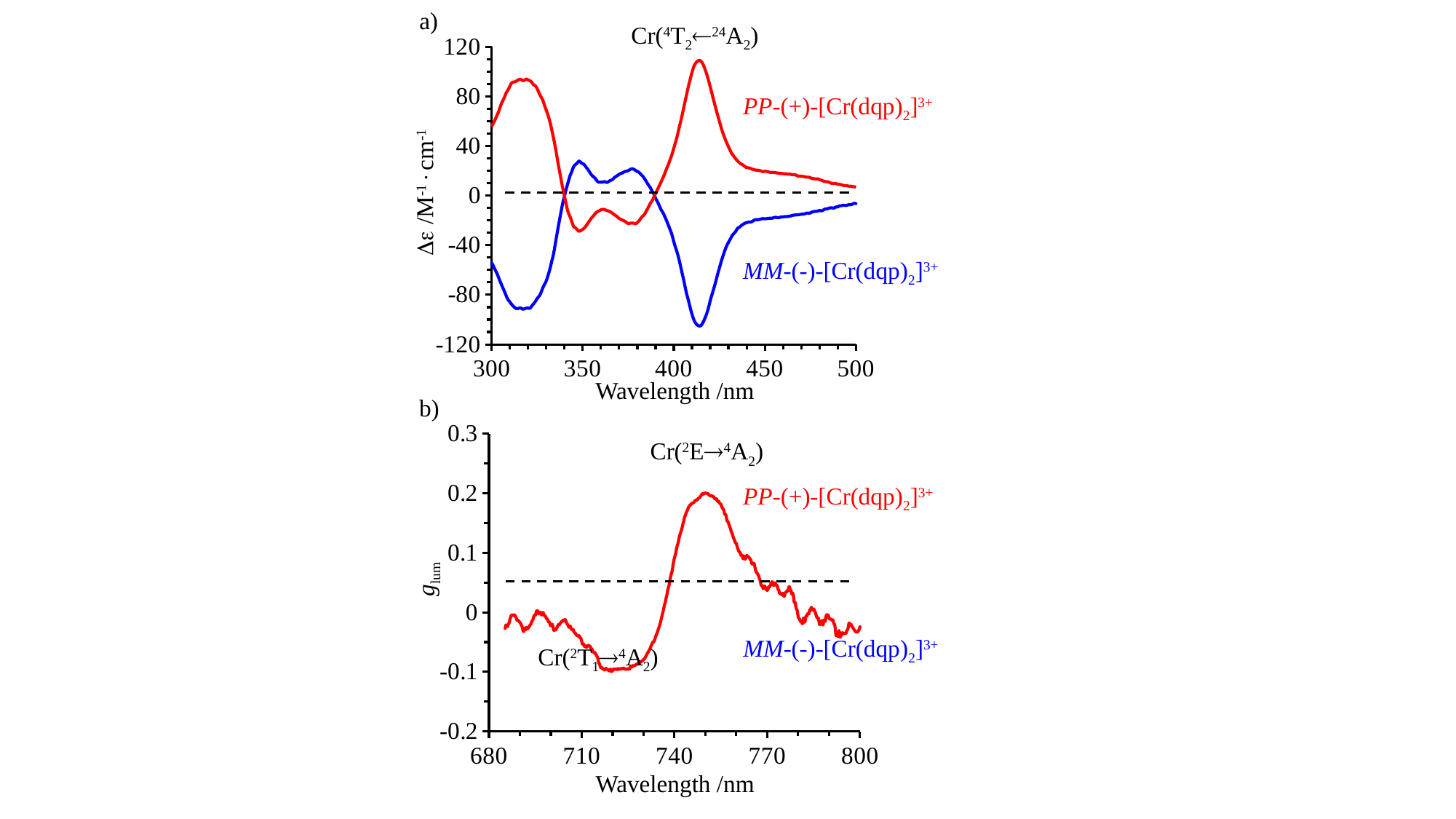

a)
Cr(4T2←24A2)
PP-(+)-[Cr(dqp)2]3+
Δε /M-1⋅cm-1
MM-(-)-[Cr(dqp)2]3+
Wavelength /nm
b)
Cr(2E→4A2)
PP-(+)-[Cr(dqp)2]3+
glum
MM-(-)-[Cr(dqp)2]3+
Cr(2T1→4A2)
Wavelength /nm

### Chart

| Category |  |  |
|---|---|---|

### Chart

| Category |  |  |
|---|---|---|